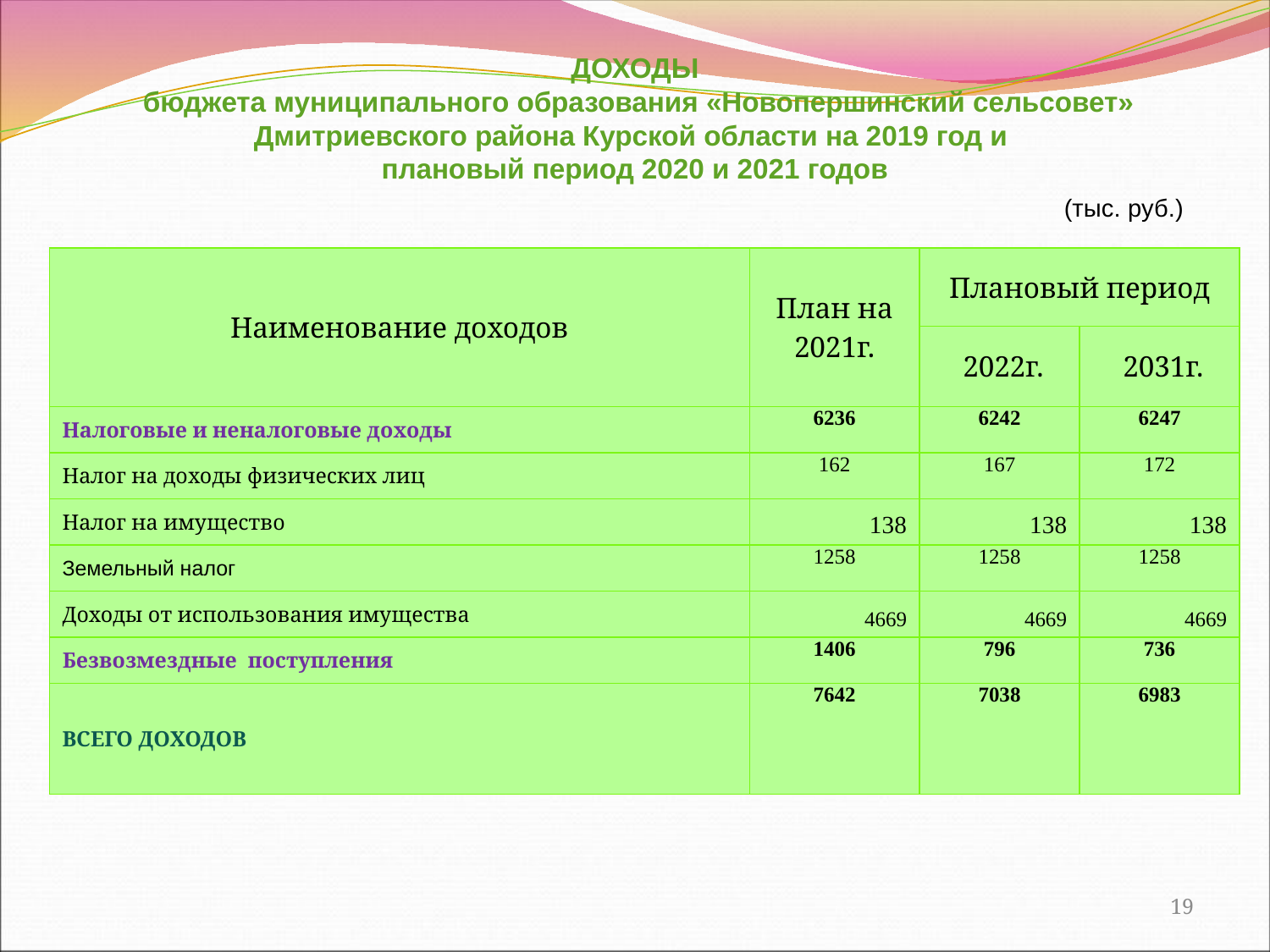

ДОХОДЫ
 бюджета муниципального образования «Новопершинский сельсовет» Дмитриевского района Курской области на 2019 год и
плановый период 2020 и 2021 годов
                                                                                                              (тыс. руб.)

| Наименование доходов | План на 2021г. | Плановый период |  |
| --- | --- | --- | --- |
|  |  | 2022г. | 2031г. |
| Налоговые и неналоговые доходы | 6236 | 6242 | 6247 |
| Налог на доходы физических лиц | 162 | 167 | 172 |
| Налог на имущество | 138 | 138 | 138 |
| Земельный налог | 1258 | 1258 | 1258 |
| Доходы от использования имущества | 4669 | 4669 | 4669 |
| Безвозмездные поступления | 1406 | 796 | 736 |
| ВСЕГО ДОХОДОВ | 7642 | 7038 | 6983 |
19